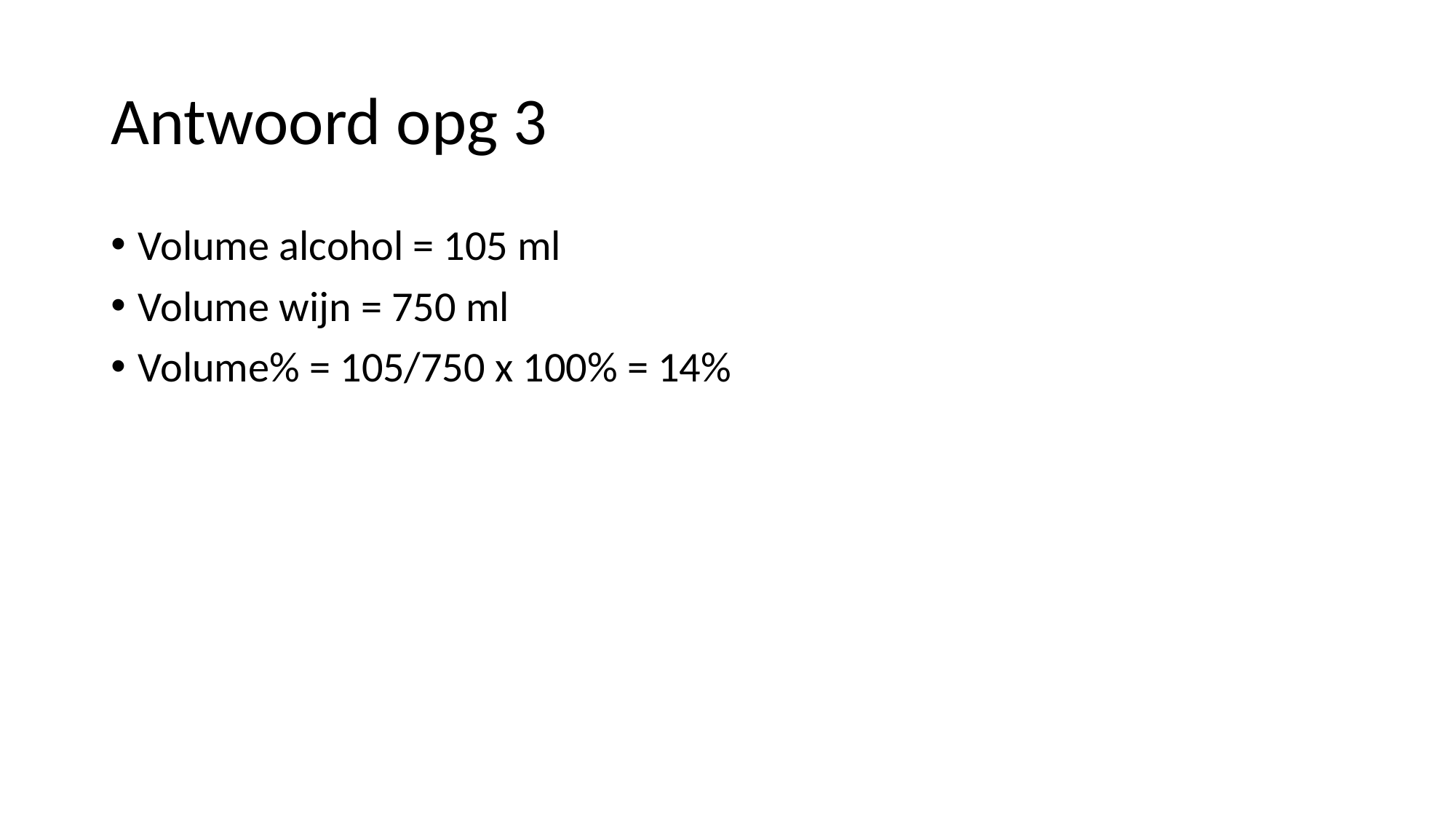

# Antwoord opg 3
Volume alcohol = 105 ml
Volume wijn = 750 ml
Volume% = 105/750 x 100% = 14%